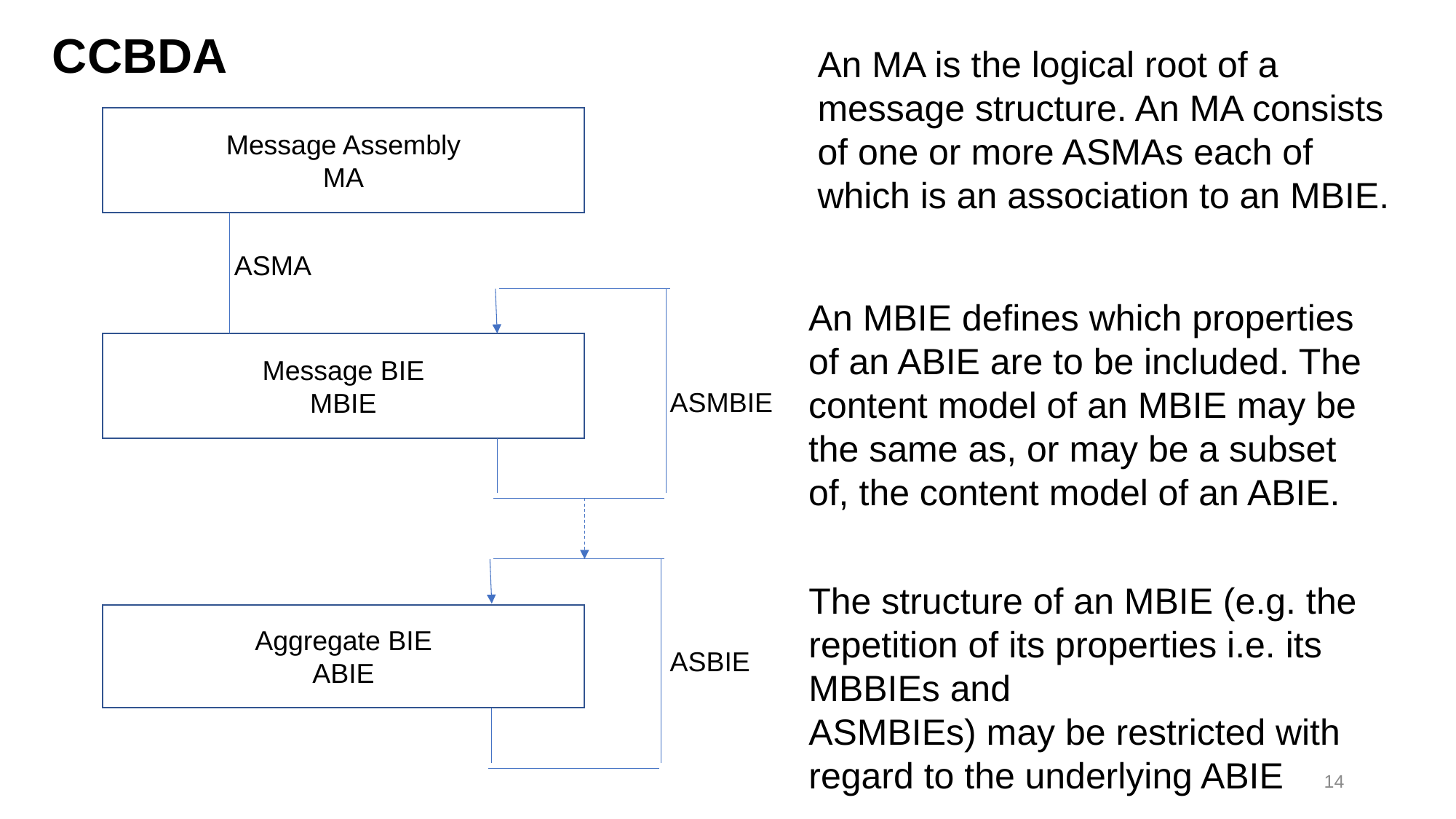

CCBDA
An MA is the logical root of a message structure. An MA consists of one or more ASMAs each of which is an association to an MBIE.

Message Assembly
MA
ASMA
An MBIE defines which properties of an ABIE are to be included. The content model of an MBIE may be the same as, or may be a subset of, the content model of an ABIE.

Message BIE
MBIE
ASMBIE
The structure of an MBIE (e.g. the repetition of its properties i.e. its MBBIEs and
ASMBIEs) may be restricted with regard to the underlying ABIE
Aggregate BIE
ABIE
ASBIE
14